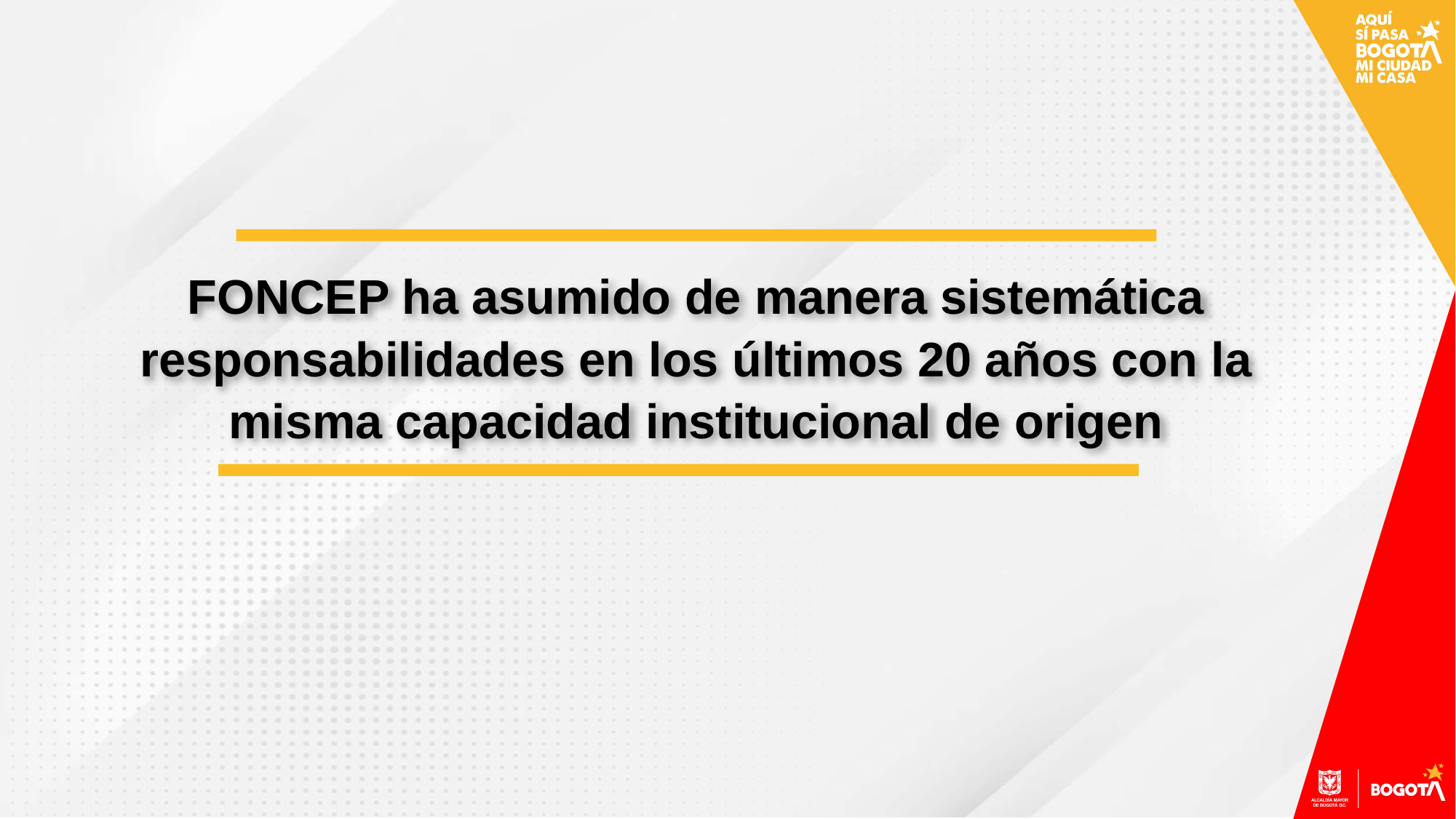

FONCEP ha asumido de manera sistemática responsabilidades en los últimos 20 años con la misma capacidad institucional de origen